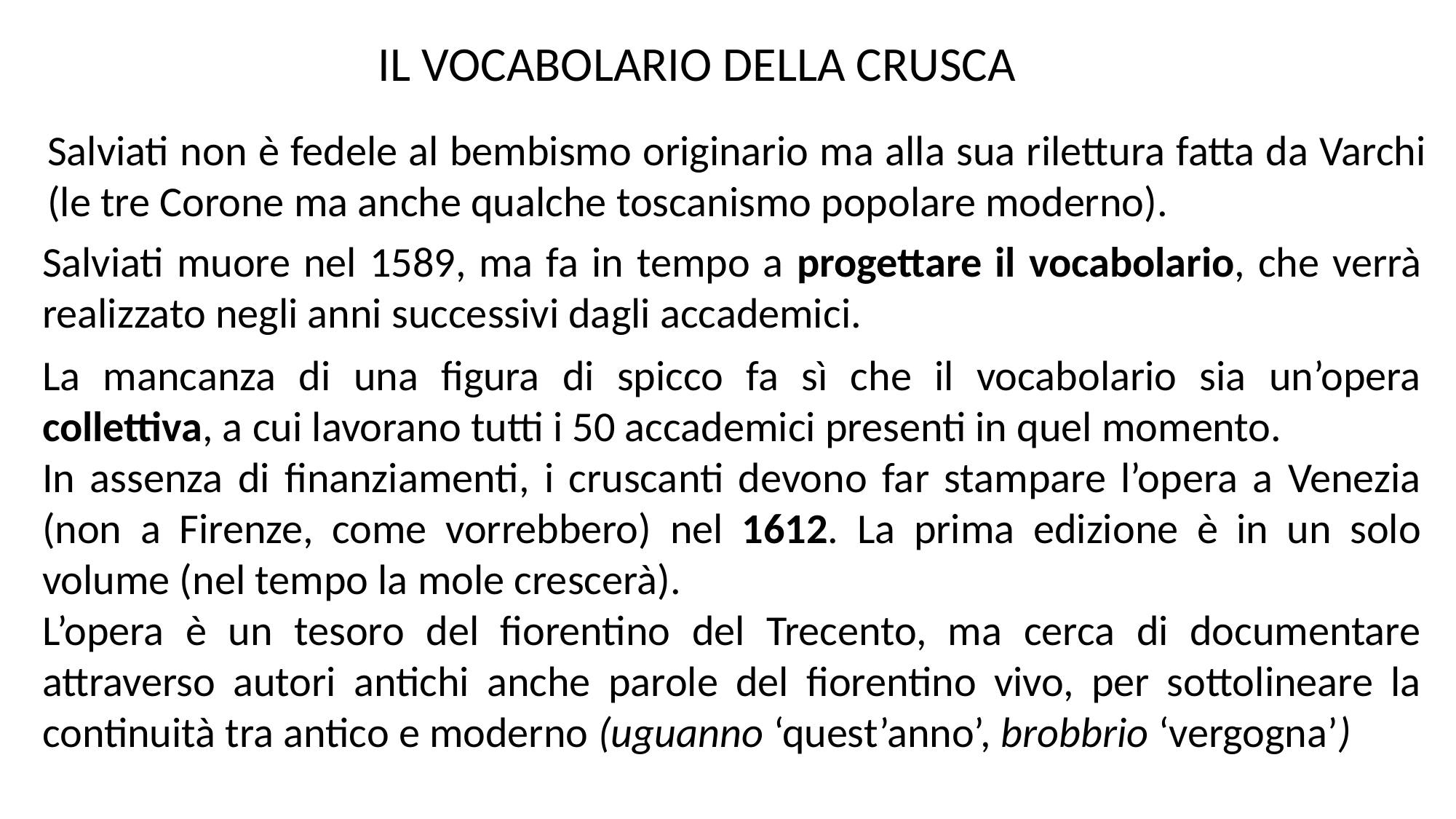

IL VOCABOLARIO DELLA CRUSCA
Salviati non è fedele al bembismo originario ma alla sua rilettura fatta da Varchi (le tre Corone ma anche qualche toscanismo popolare moderno).
Salviati muore nel 1589, ma fa in tempo a progettare il vocabolario, che verrà realizzato negli anni successivi dagli accademici.
La mancanza di una figura di spicco fa sì che il vocabolario sia un’opera collettiva, a cui lavorano tutti i 50 accademici presenti in quel momento.
In assenza di finanziamenti, i cruscanti devono far stampare l’opera a Venezia (non a Firenze, come vorrebbero) nel 1612. La prima edizione è in un solo volume (nel tempo la mole crescerà).
L’opera è un tesoro del fiorentino del Trecento, ma cerca di documentare attraverso autori antichi anche parole del fiorentino vivo, per sottolineare la continuità tra antico e moderno (uguanno ‘quest’anno’, brobbrio ‘vergogna’)